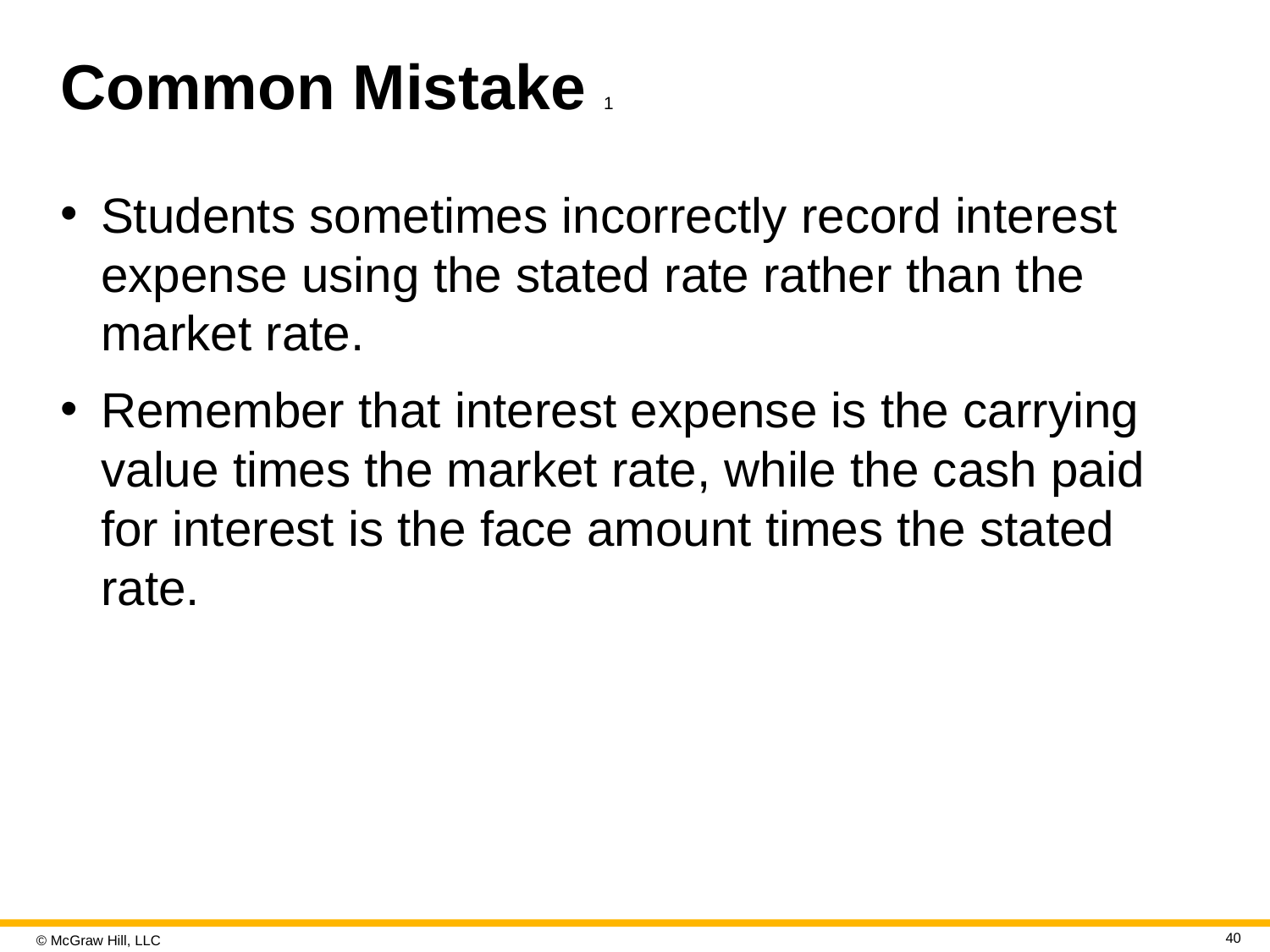

# Common Mistake 1
Students sometimes incorrectly record interest expense using the stated rate rather than the market rate.
Remember that interest expense is the carrying value times the market rate, while the cash paid for interest is the face amount times the stated rate.
40